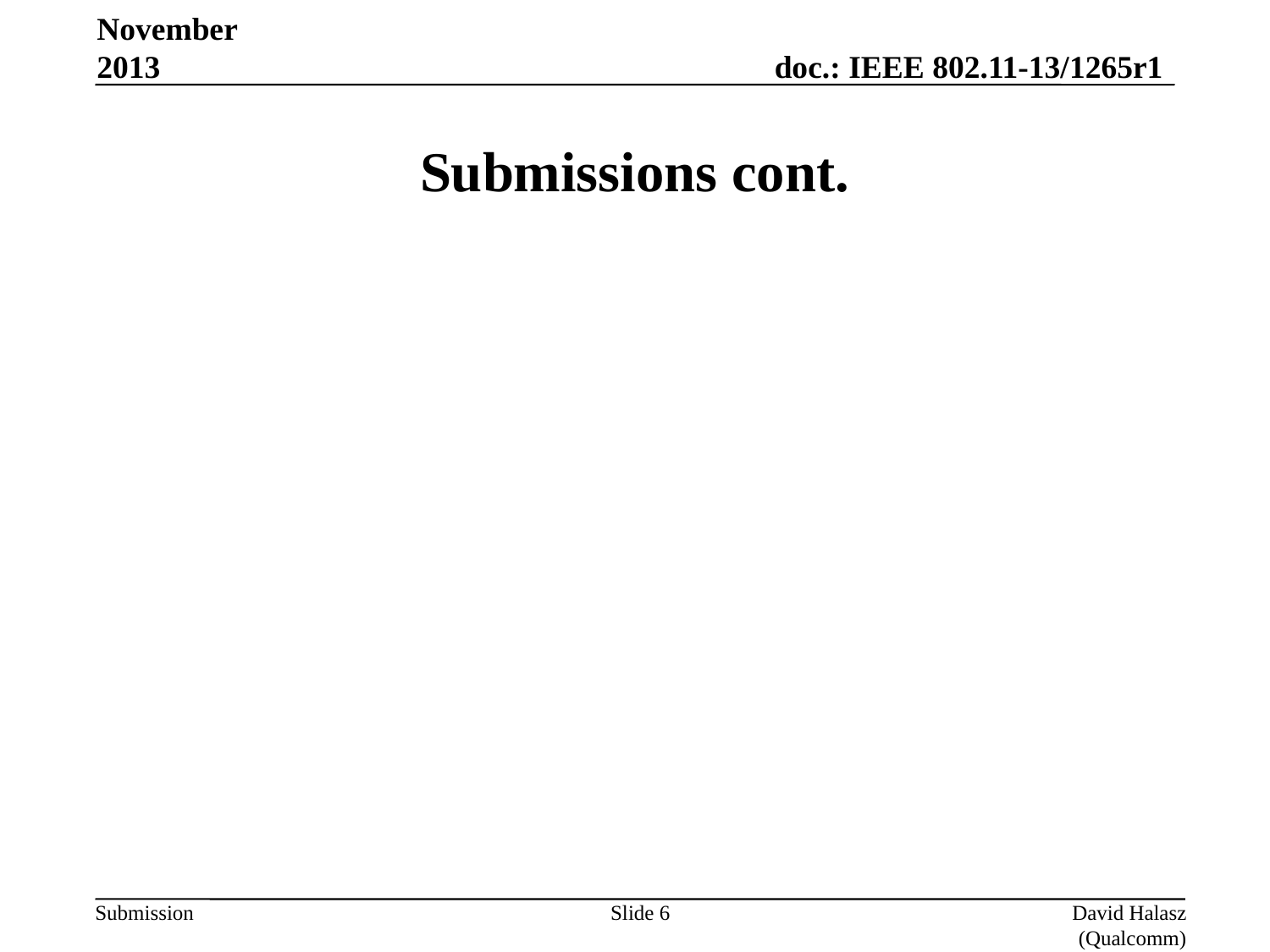

November 2013
# Submissions cont.

Slide 6
David Halasz (Qualcomm)